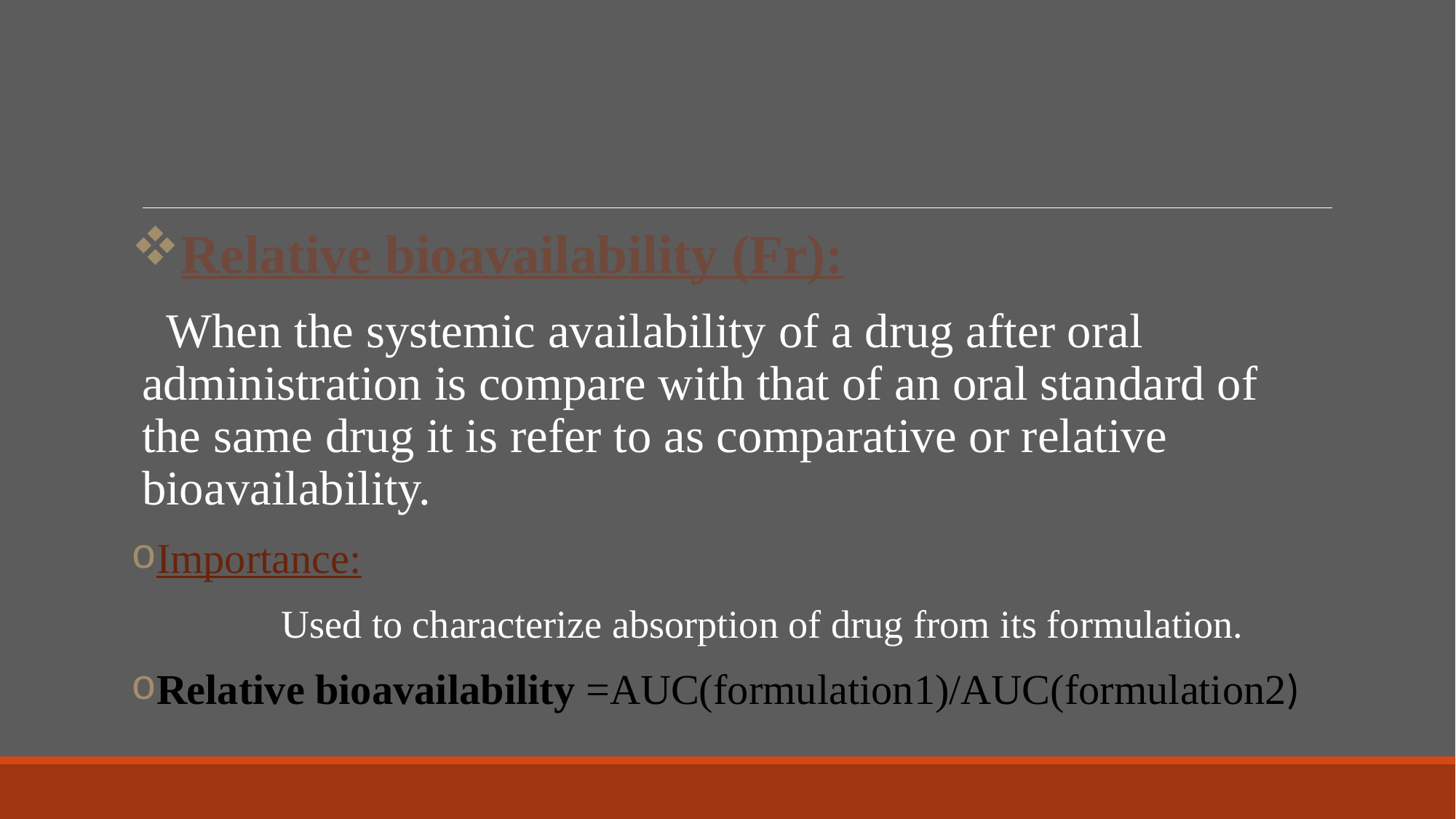

#
Relative bioavailability (Fr):
  When the systemic availability of a drug after oral administration is compare with that of an oral standard of the same drug it is refer to as comparative or relative bioavailability.
Importance:
                 Used to characterize absorption of drug from its formulation.
Relative bioavailability =AUC(formulation1)/AUC(formulation2)